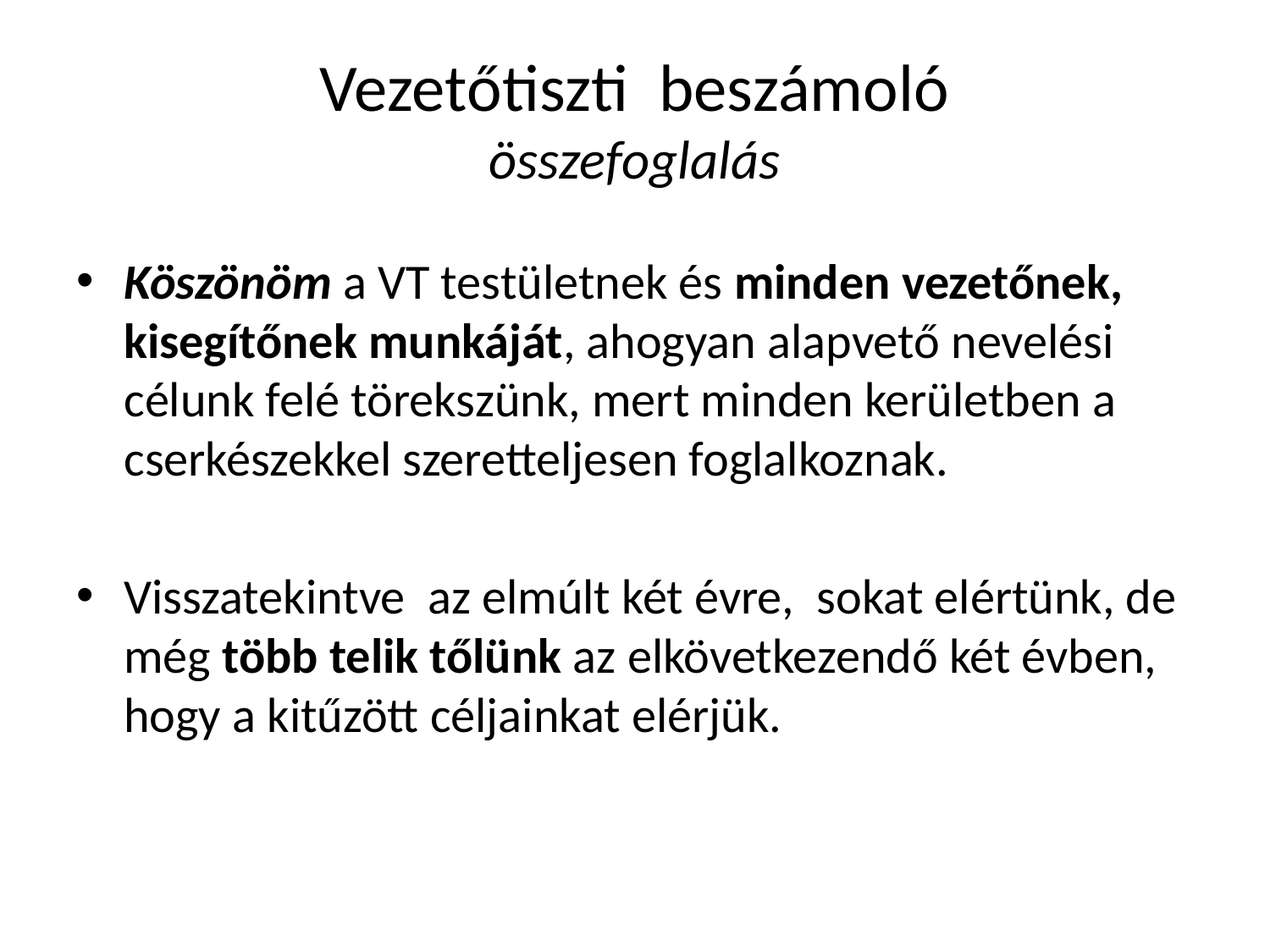

# Vezetőtiszti  beszámoló összefoglalás
Köszönöm a VT testületnek és minden vezetőnek, kisegítőnek munkáját, ahogyan alapvető nevelési célunk felé törekszünk, mert minden kerületben a cserkészekkel szeretteljesen foglalkoznak.

Visszatekintve  az elmúlt két évre,  sokat elértünk, de még több telik tőlünk az elkövetkezendő két évben, hogy a kitűzött céljainkat elérjük.